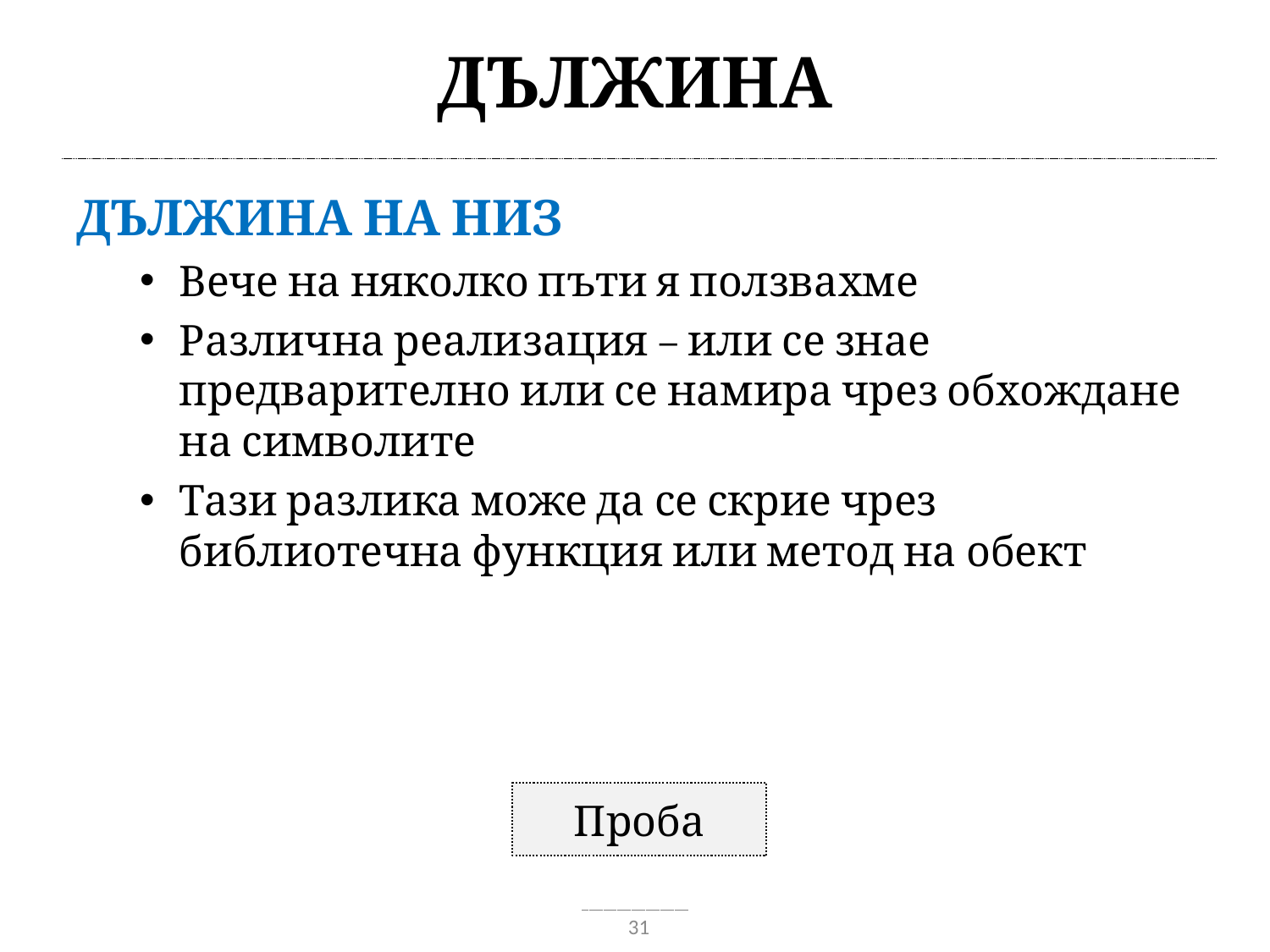

# Дължина
Дължина на низ
Вече на няколко пъти я ползвахме
Различна реализация – или се знае предварително или се намира чрез обхождане на символите
Тази разлика може да се скрие чрез библиотечна функция или метод на обект
Проба
31